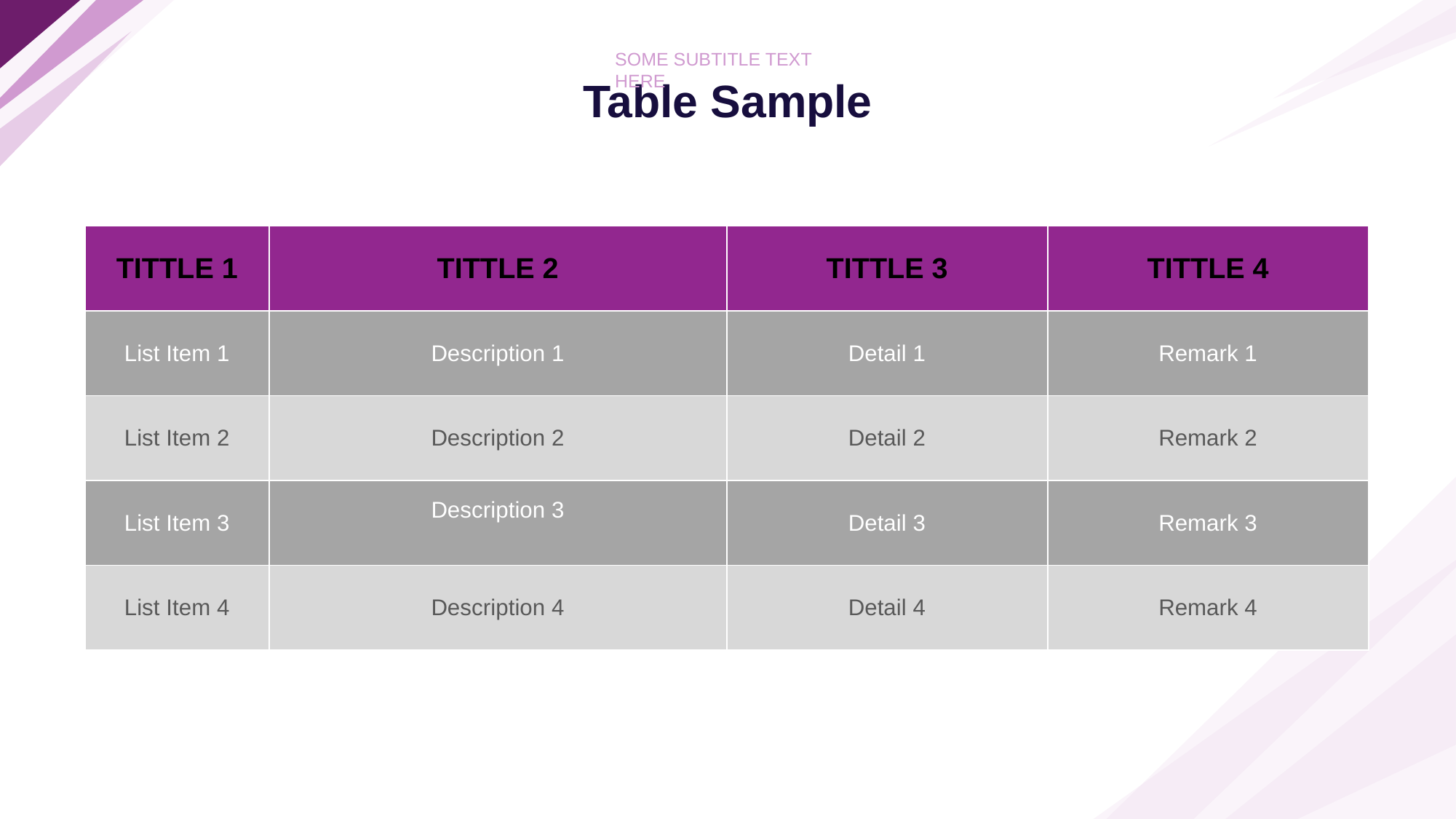

SOME SUBTITLE TEXT HERE
# Table Sample
| TITTLE 1 | TITTLE 2 | TITTLE 3 | TITTLE 4 |
| --- | --- | --- | --- |
| List Item 1 | Description 1 | Detail 1 | Remark 1 |
| List Item 2 | Description 2 | Detail 2 | Remark 2 |
| List Item 3 | Description 3 | Detail 3 | Remark 3 |
| List Item 4 | Description 4 | Detail 4 | Remark 4 |